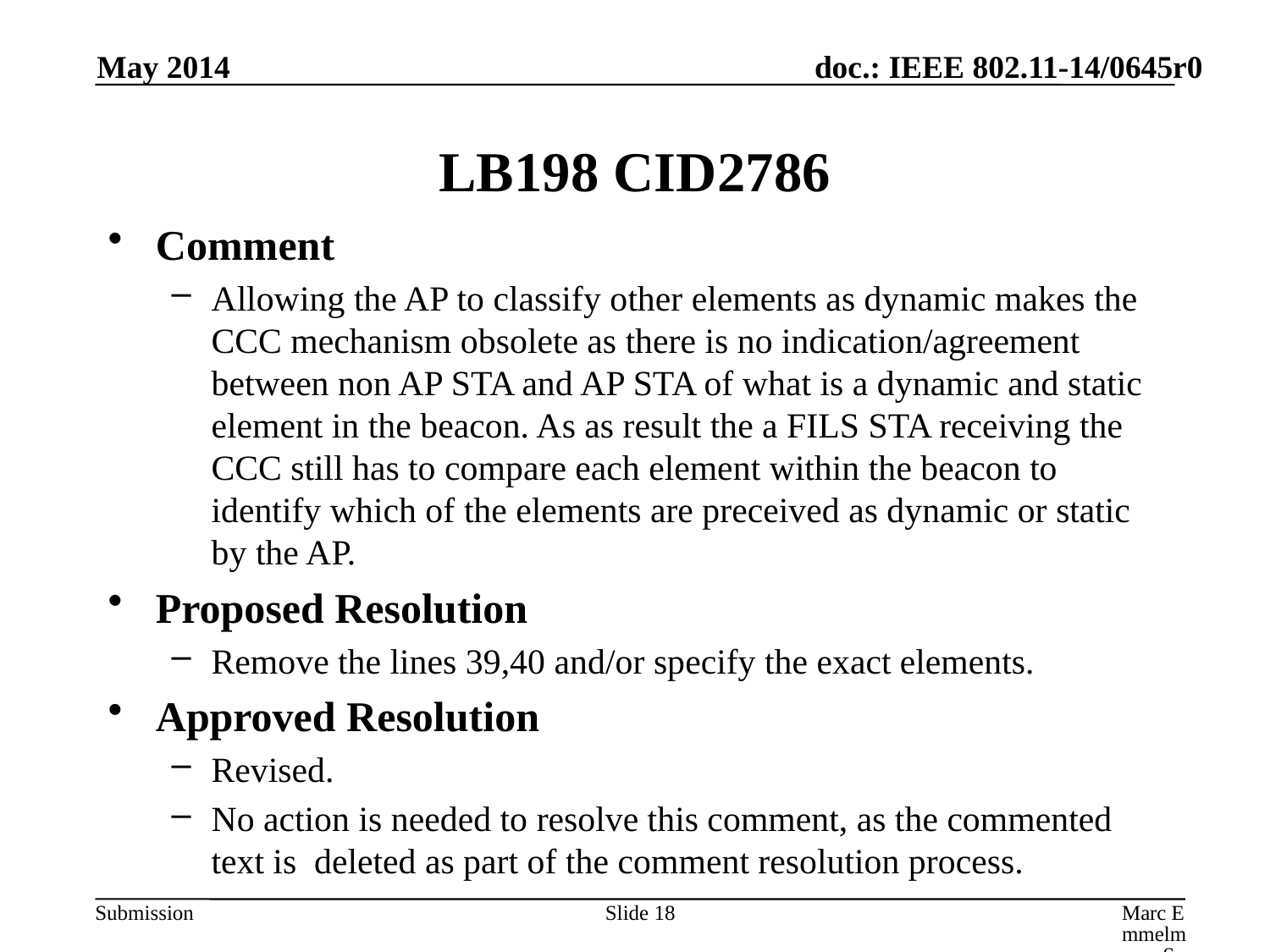

May 2014
# LB198 CID2786
Comment
Allowing the AP to classify other elements as dynamic makes the CCC mechanism obsolete as there is no indication/agreement between non AP STA and AP STA of what is a dynamic and static element in the beacon. As as result the a FILS STA receiving the CCC still has to compare each element within the beacon to identify which of the elements are preceived as dynamic or static by the AP.
Proposed Resolution
Remove the lines 39,40 and/or specify the exact elements.
Approved Resolution
Revised.
No action is needed to resolve this comment, as the commented text is  deleted as part of the comment resolution process.

Slide 18
Marc Emmelmann, Self